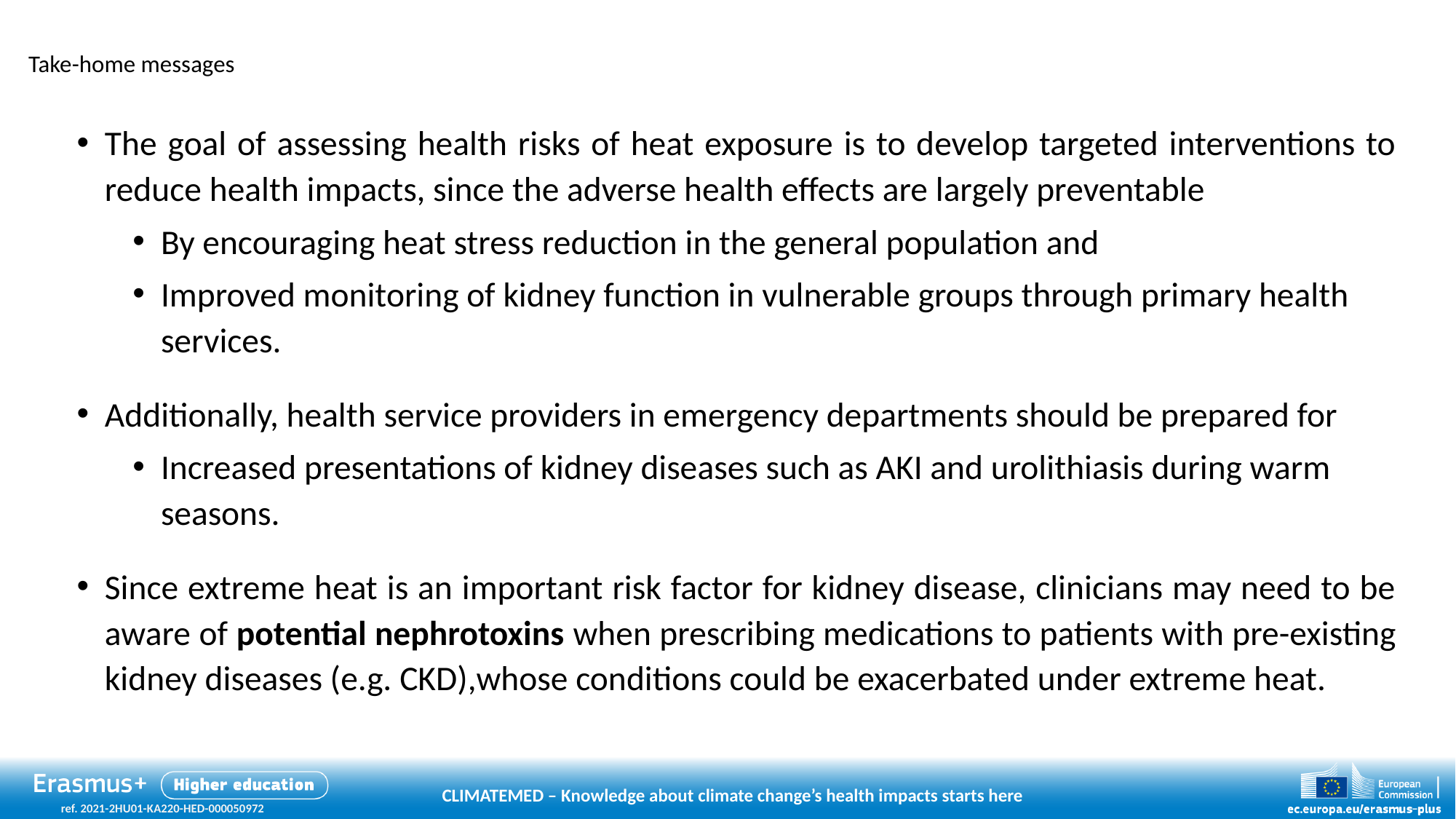

# Take-home messages
The goal of assessing health risks of heat exposure is to develop targeted interventions to reduce health impacts, since the adverse health effects are largely preventable
By encouraging heat stress reduction in the general population and
Improved monitoring of kidney function in vulnerable groups through primary health services.
Additionally, health service providers in emergency departments should be prepared for
Increased presentations of kidney diseases such as AKI and urolithiasis during warm seasons.
Since extreme heat is an important risk factor for kidney disease, clinicians may need to be aware of potential nephrotoxins when prescribing medications to patients with pre-existing kidney diseases (e.g. CKD),whose conditions could be exacerbated under extreme heat.